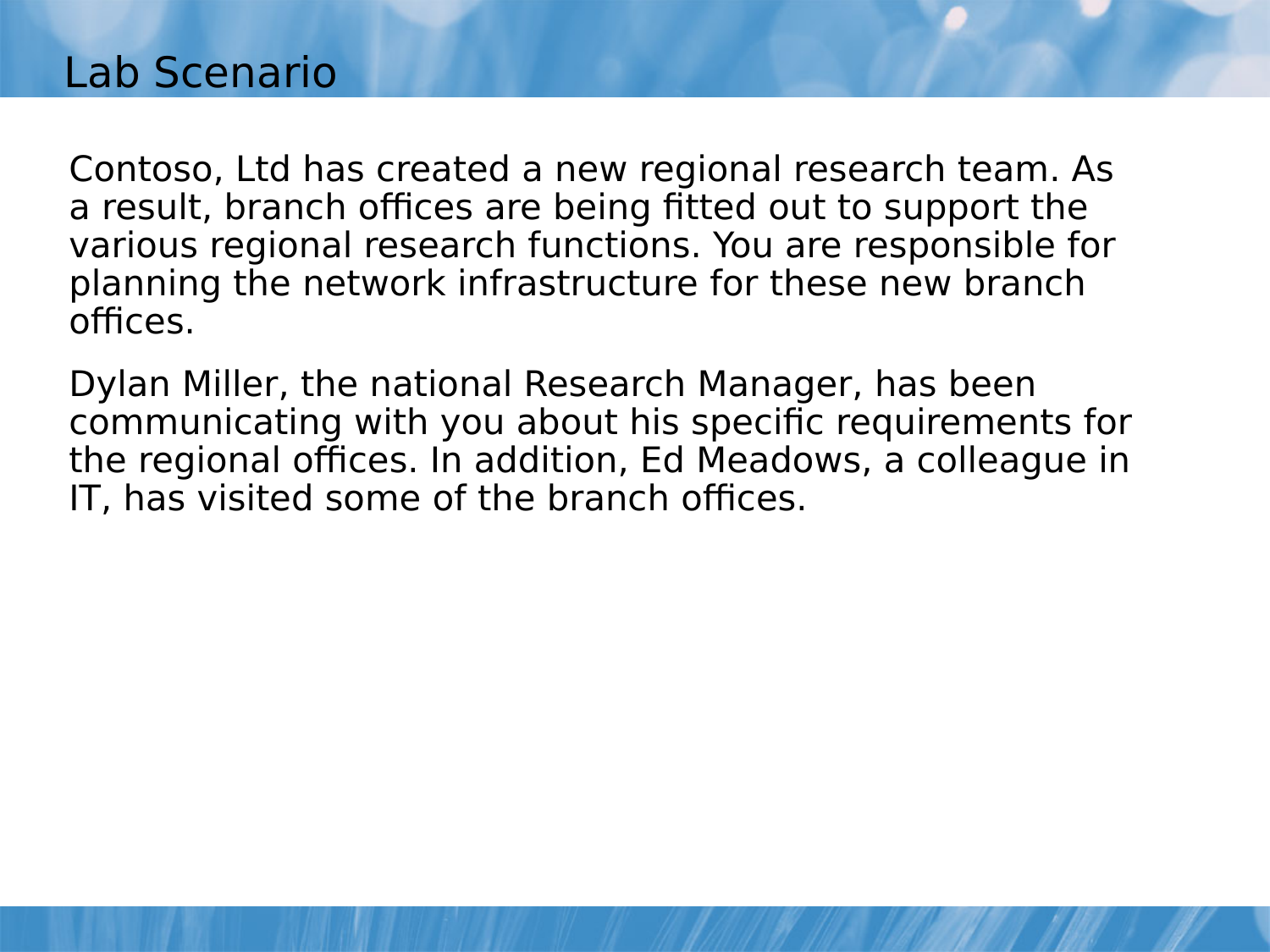

# Lab Scenario
Contoso, Ltd has created a new regional research team. As a result, branch offices are being fitted out to support the various regional research functions. You are responsible for planning the network infrastructure for these new branch offices.
Dylan Miller, the national Research Manager, has been communicating with you about his specific requirements for the regional offices. In addition, Ed Meadows, a colleague in IT, has visited some of the branch offices.